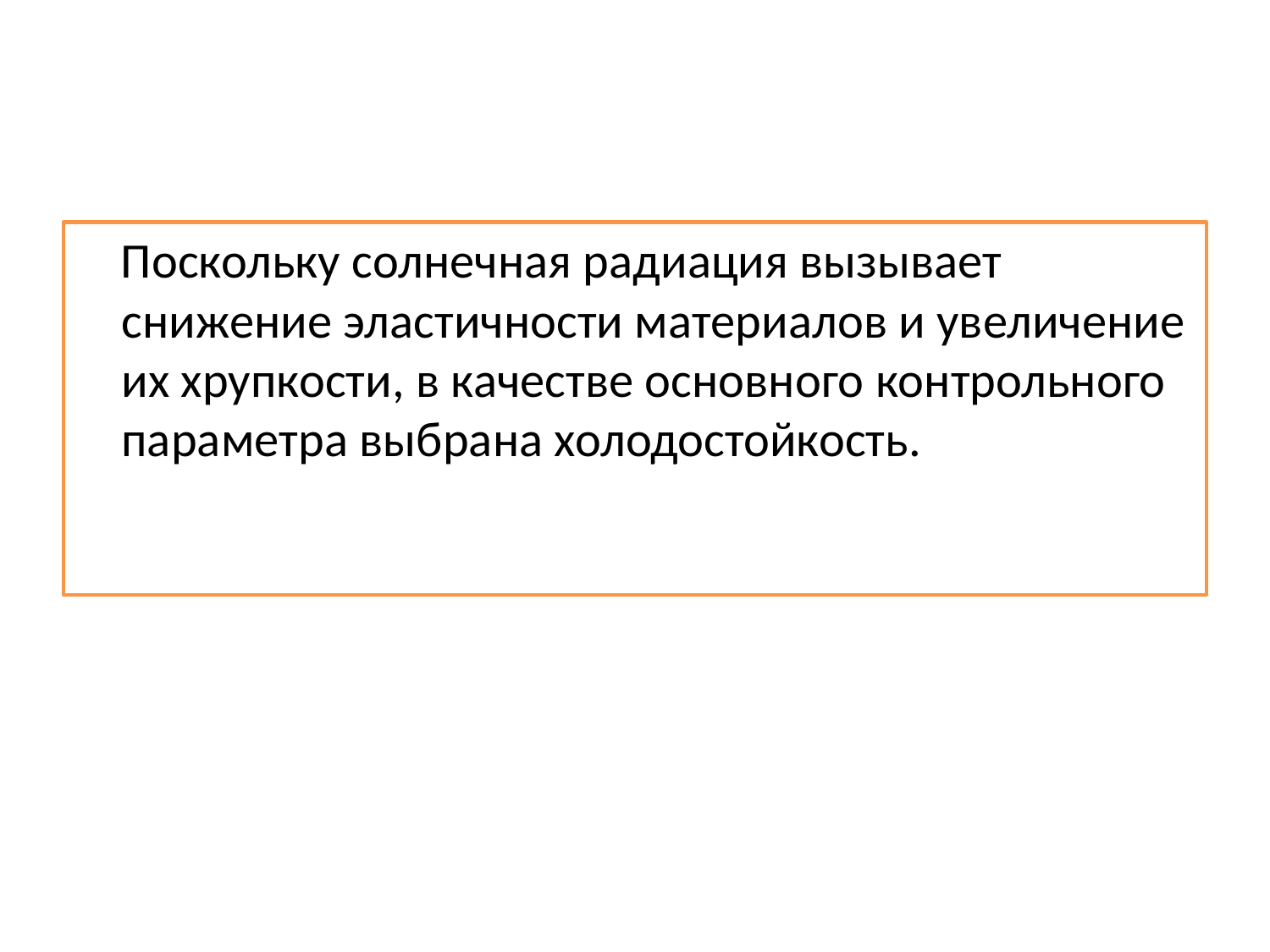

#
    Поскольку солнечная радиация вызывает снижение эластичности материалов и увеличение их хрупкости, в качестве основного контрольного параметра выбрана холодостойкость.